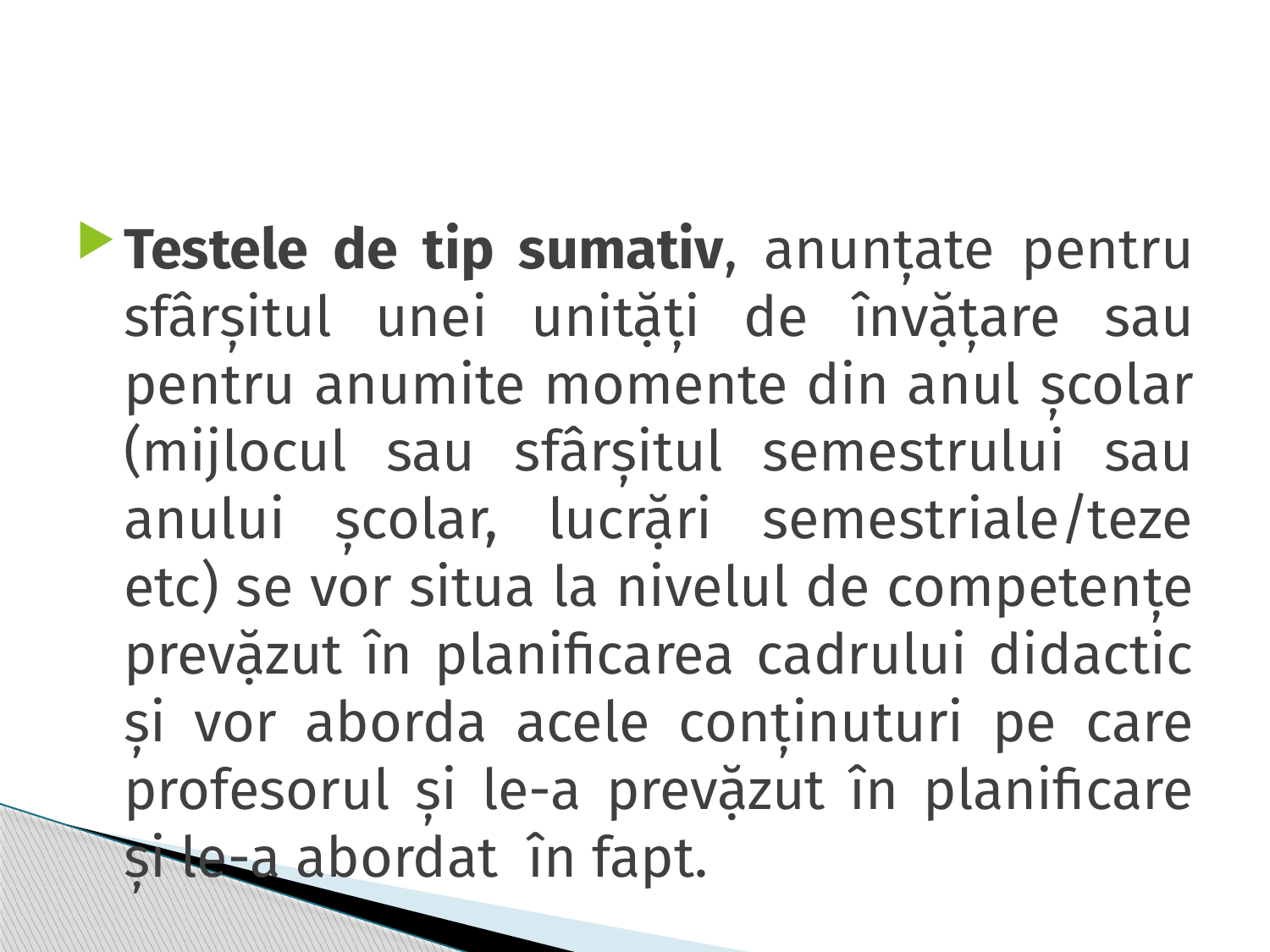

#
Testele de tip sumativ, anunţate pentru sfârşitul unei unitặţi de învặţare sau pentru anumite momente din anul şcolar (mijlocul sau sfârşitul semestrului sau anului şcolar, lucrặri semestriale/teze etc) se vor situa la nivelul de competenţe prevặzut în planificarea cadrului didactic şi vor aborda acele conţinuturi pe care profesorul şi le-a prevặzut în planificare şi le-a abordat  în fapt.